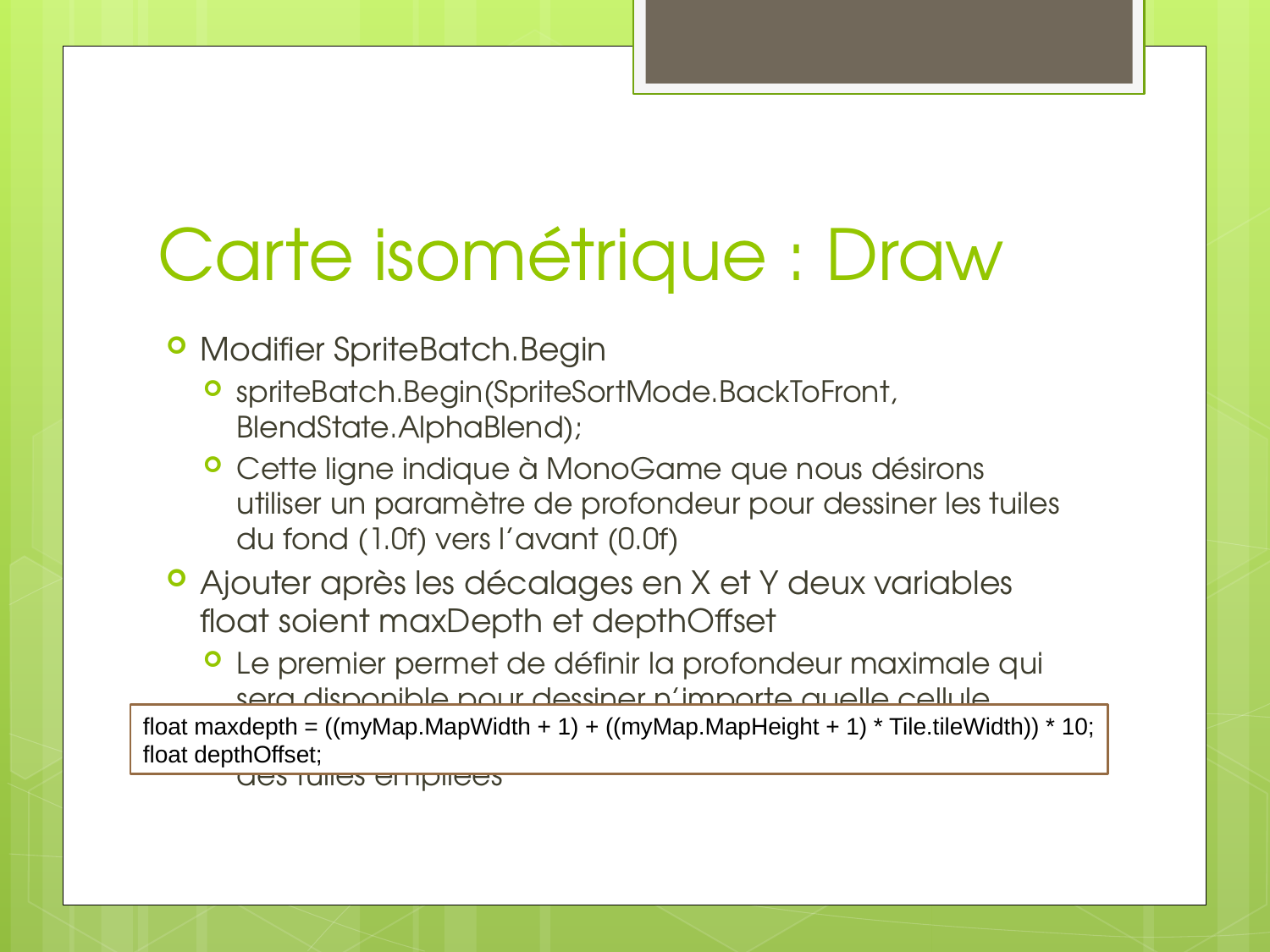

# Carte isométrique : Draw
Modifier SpriteBatch.Begin
spriteBatch.Begin(SpriteSortMode.BackToFront, BlendState.AlphaBlend);
Cette ligne indique à MonoGame que nous désirons utiliser un paramètre de profondeur pour dessiner les tuiles du fond (1.0f) vers l’avant (0.0f)
Ajouter après les décalages en X et Y deux variables float soient maxDepth et depthOffset
Le premier permet de définir la profondeur maximale qui sera disponible pour dessiner n’importe quelle cellule
Le second servira pour avoir le décalage en profondeur des tuiles empilées

float maxdepth = ((myMap.MapWidth + 1) + ((myMap.MapHeight + 1) * Tile.tileWidth)) * 10;
float depthOffset;